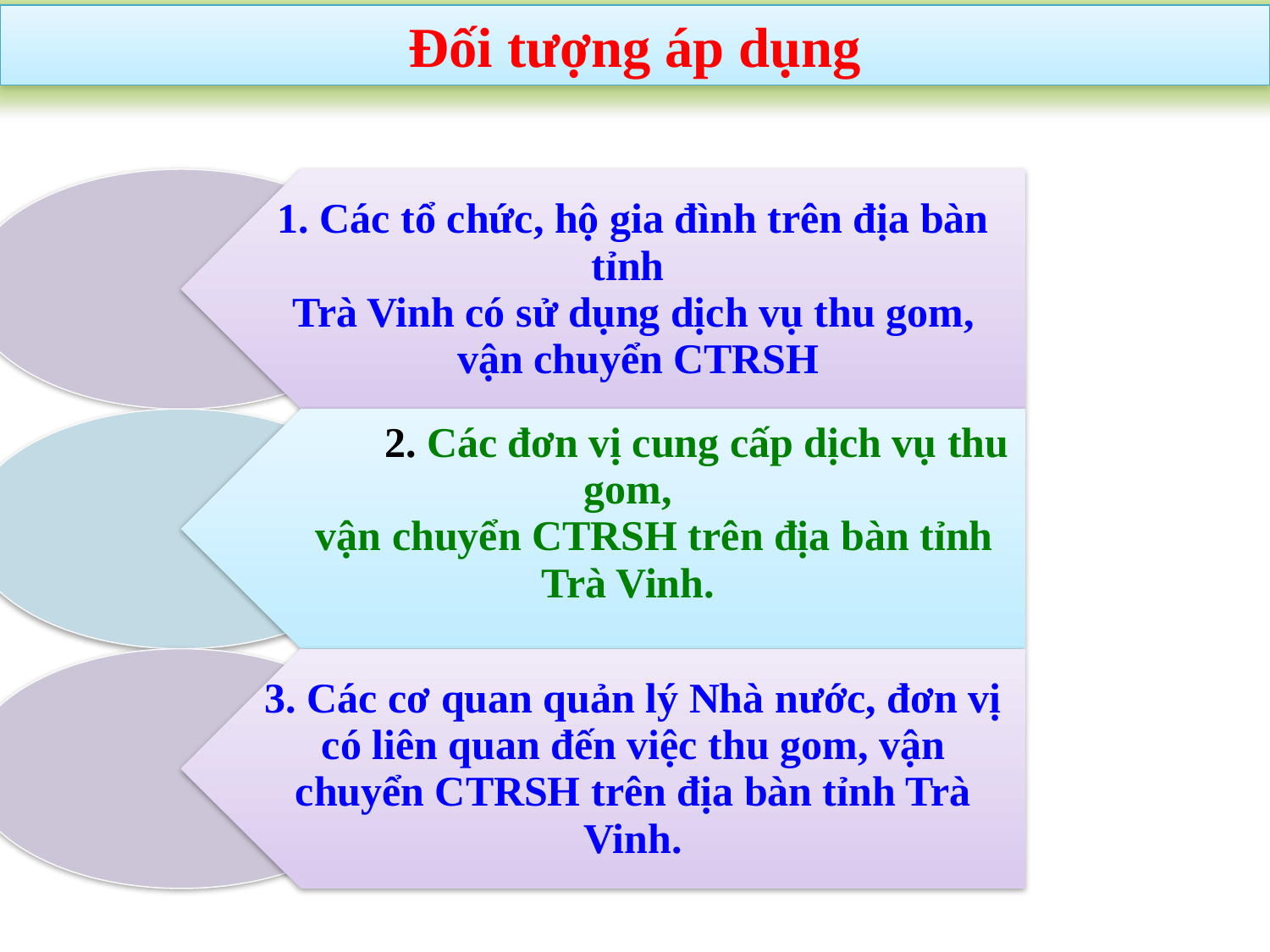

Đối tượng áp dụng
1. Các tổ chức, hộ gia đình trên địa bàn tỉnh
Trà Vinh có sử dụng dịch vụ thu gom,
 vận chuyển CTRSH
            2. Các đơn vị cung cấp dịch vụ thu gom,
    vận chuyển CTRSH trên địa bàn tỉnh Trà Vinh.
3. Các cơ quan quản lý Nhà nước, đơn vị có liên quan đến việc thu gom, vận chuyển CTRSH trên địa bàn tỉnh Trà Vinh.